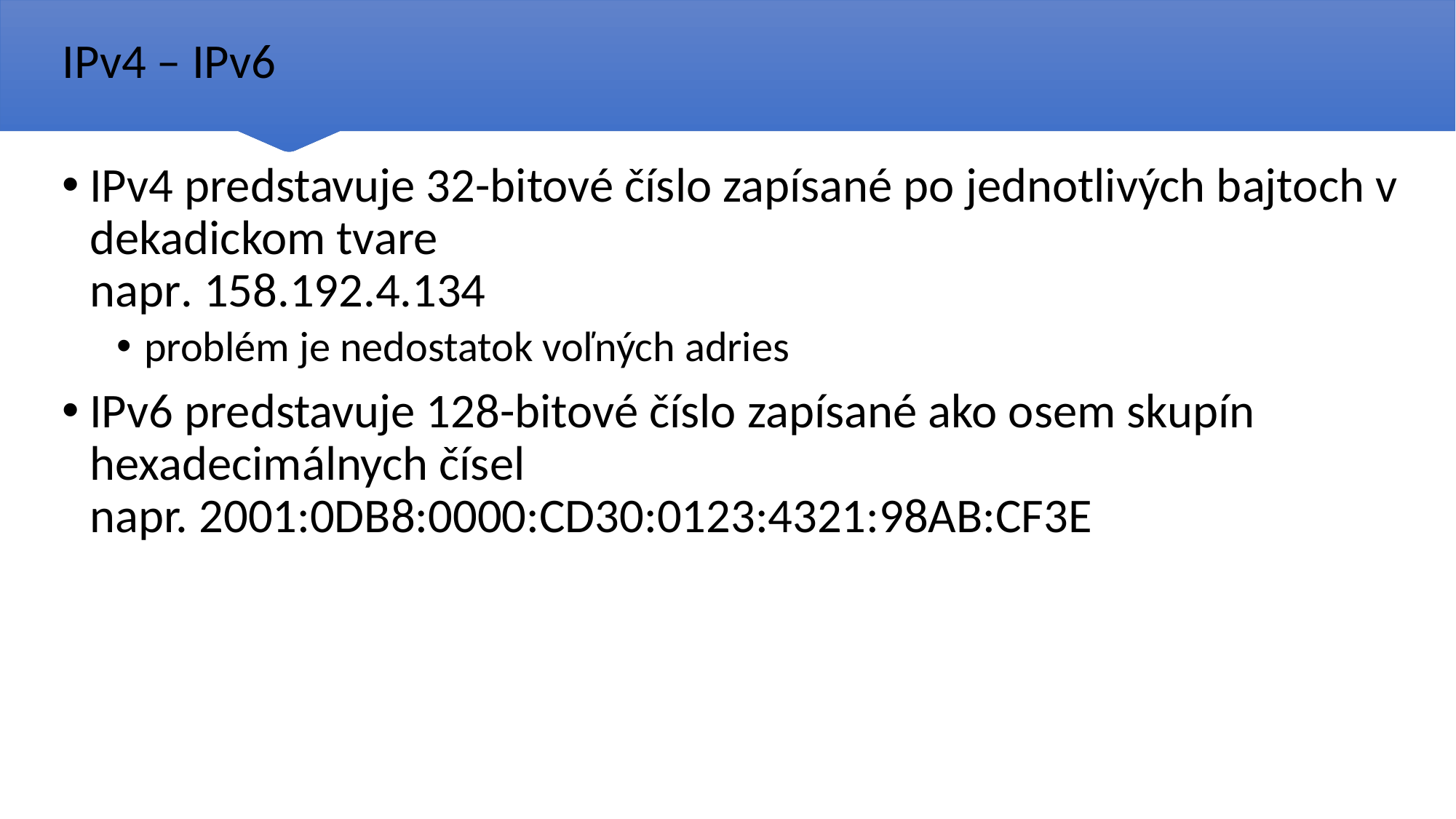

# IPv4 – IPv6
IPv4 predstavuje 32-bitové číslo zapísané po jednotlivých bajtoch v dekadickom tvare
napr. 158.192.4.134
problém je nedostatok voľných adries
IPv6 predstavuje 128-bitové číslo zapísané ako osem skupín hexadecimálnych čísel
napr. 2001:0DB8:0000:CD30:0123:4321:98AB:CF3E